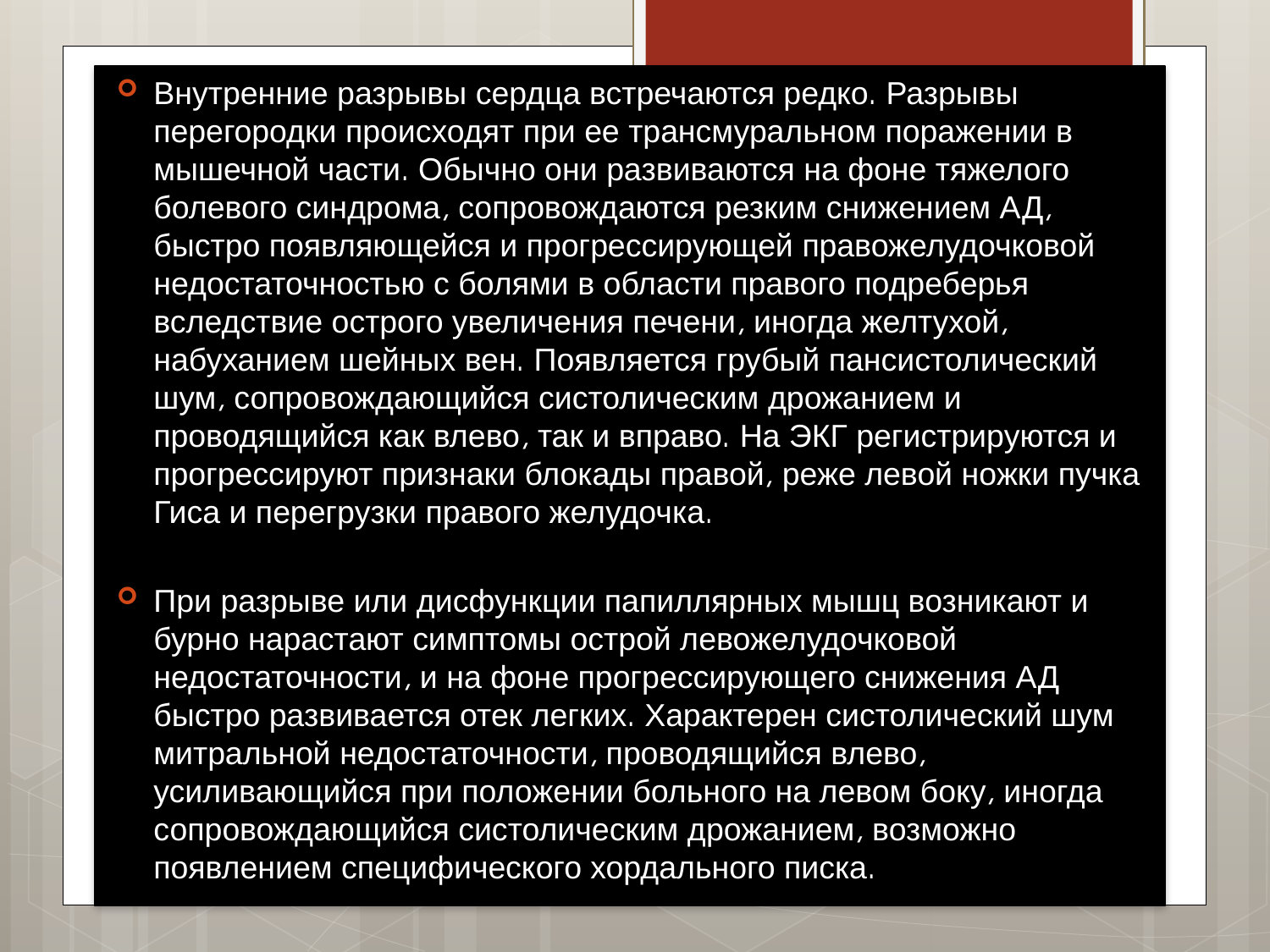

Внутренние разрывы сердца встречаются редко. Разрывы перегородки происходят при ее трансмуральном поражении в мышечной части. Обычно они развиваются на фоне тяжелого болевого синдрома, сопровождаются резким снижением АД, быстро появляющейся и прогрессирующей правожелудочковой недостаточностью с болями в области правого подреберья вследствие острого увеличения печени, иногда желтухой, набуханием шейных вен. Появляется грубый пансистолический шум, сопровождающийся систолическим дрожанием и проводящийся как влево, так и вправо. На ЭКГ регистрируются и прогрессируют признаки блокады правой, реже левой ножки пучка Гиса и перегрузки правого желудочка.

При разрыве или дисфункции папиллярных мышц возникают и бурно нарастают симптомы острой левожелудочковой недостаточности, и на фоне прогрессирующего снижения АД быстро развивается отек легких. Характерен систолический шум митральной недостаточности, проводящийся влево, усиливающийся при положении больного на левом боку, иногда сопровождающийся систолическим дрожанием, возможно появлением специфического хордального писка.